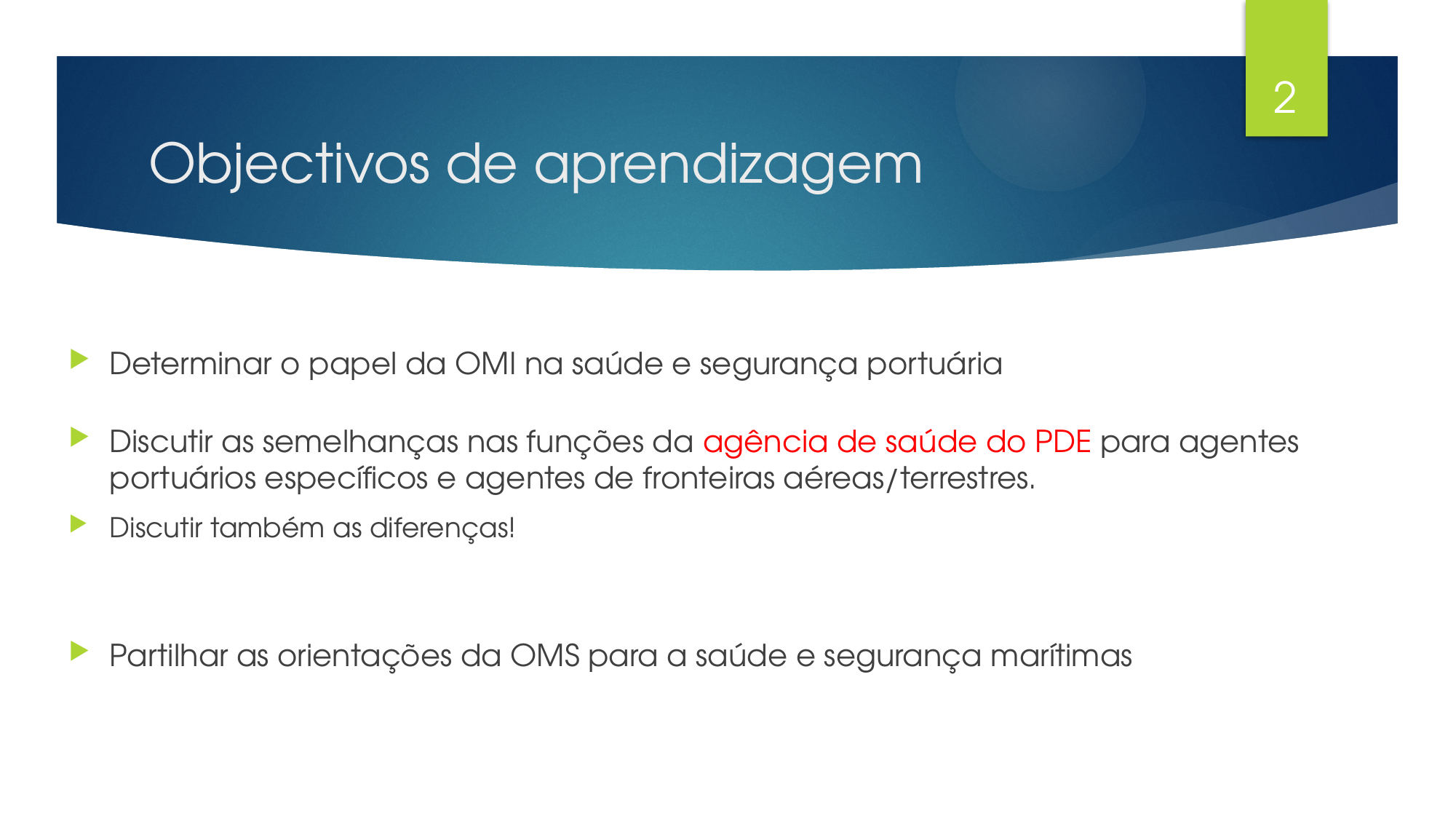

2
# Objectivos de aprendizagem
Determinar o papel da OMI na saúde e segurança portuária

Discutir as semelhanças nas funções da agência de saúde do PDE para agentes portuários específicos e agentes de fronteiras aéreas/terrestres.
Discutir também as diferenças!

Partilhar as orientações da OMS para a saúde e segurança marítimas